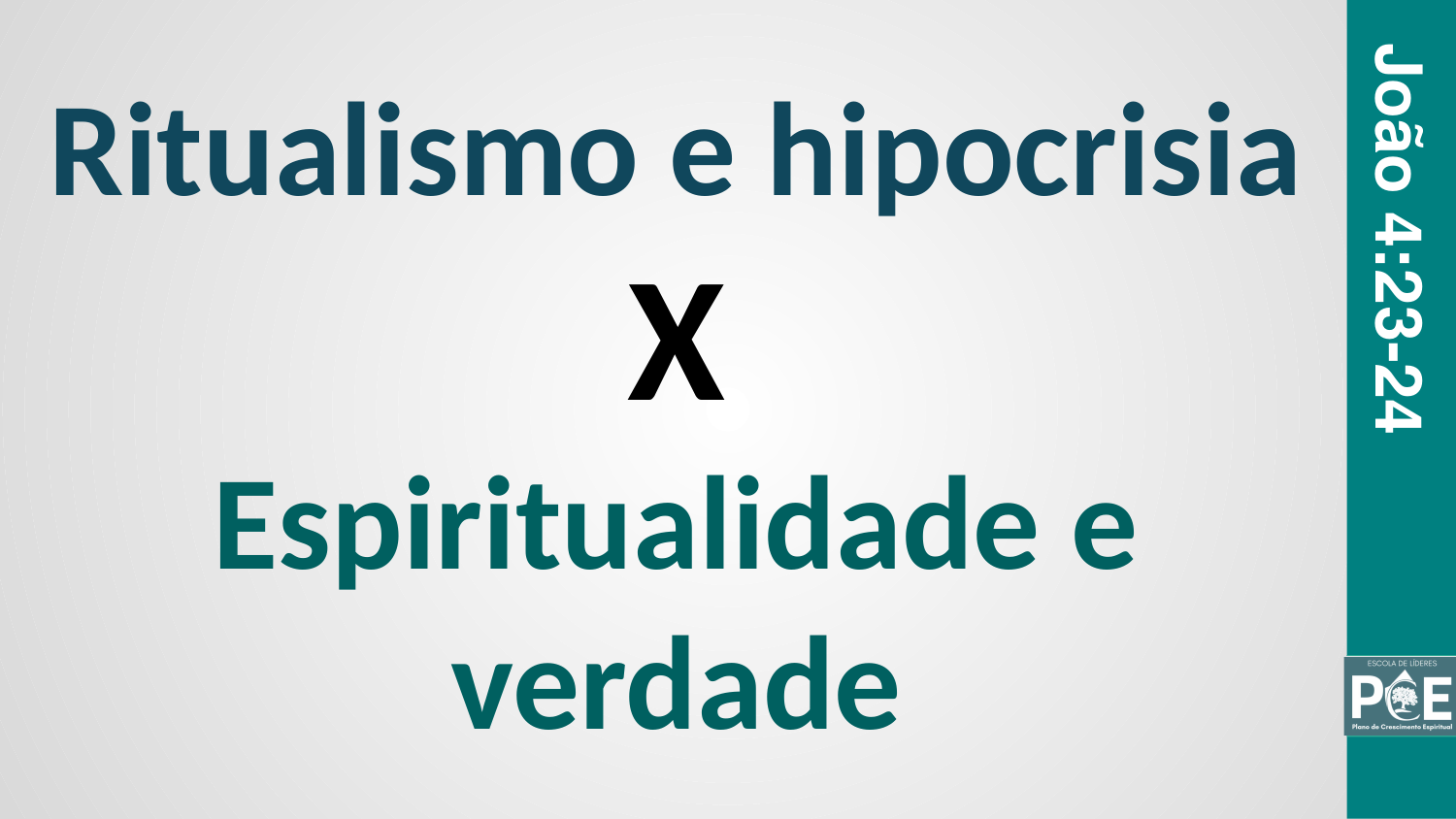

Ritualismo e hipocrisia
X
Espiritualidade e verdade
João 4:23-24